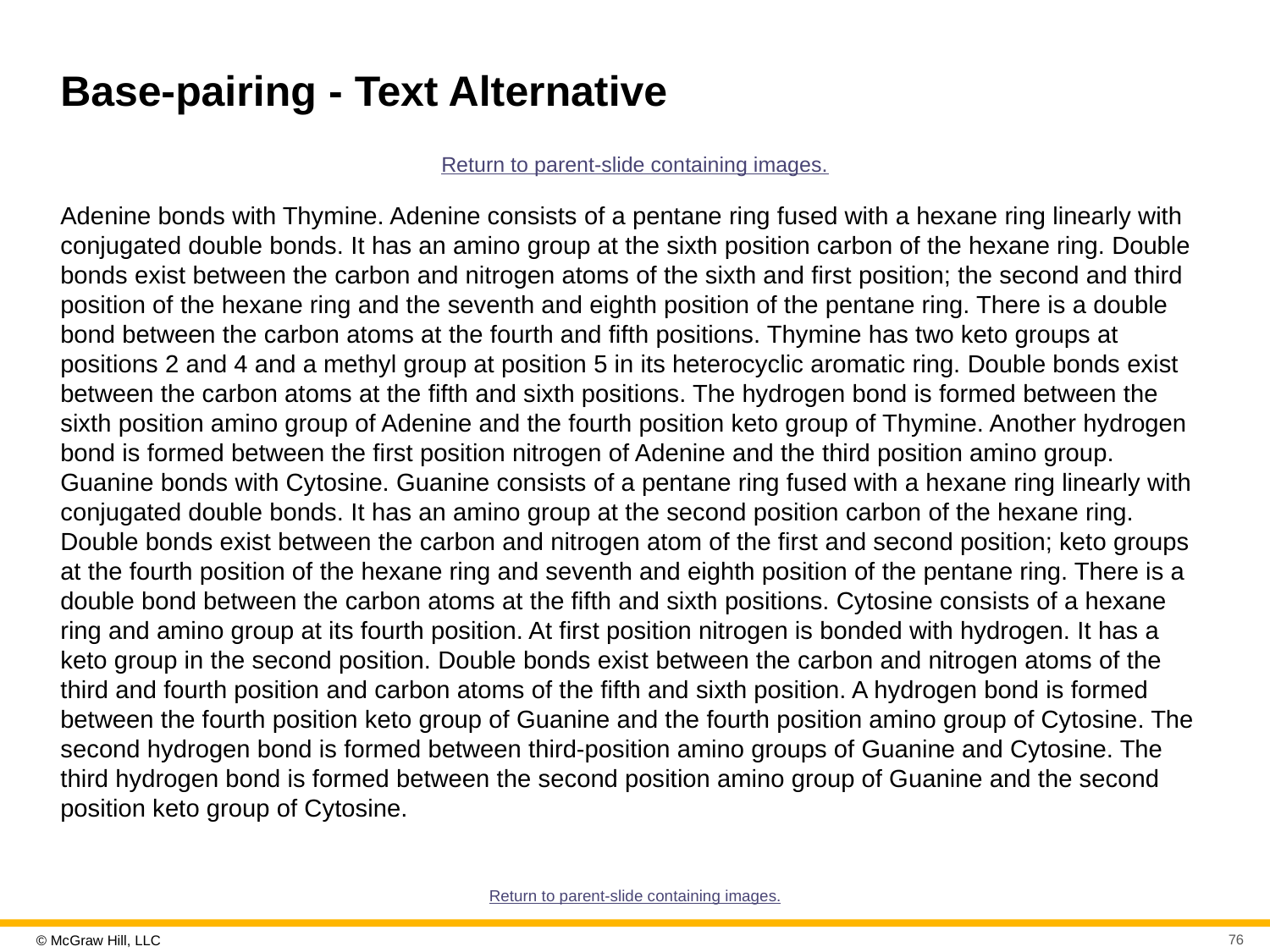

# Base-pairing - Text Alternative
Return to parent-slide containing images.
Adenine bonds with Thymine. Adenine consists of a pentane ring fused with a hexane ring linearly with conjugated double bonds. It has an amino group at the sixth position carbon of the hexane ring. Double bonds exist between the carbon and nitrogen atoms of the sixth and first position; the second and third position of the hexane ring and the seventh and eighth position of the pentane ring. There is a double bond between the carbon atoms at the fourth and fifth positions. Thymine has two keto groups at positions 2 and 4 and a methyl group at position 5 in its heterocyclic aromatic ring. Double bonds exist between the carbon atoms at the fifth and sixth positions. The hydrogen bond is formed between the sixth position amino group of Adenine and the fourth position keto group of Thymine. Another hydrogen bond is formed between the first position nitrogen of Adenine and the third position amino group. Guanine bonds with Cytosine. Guanine consists of a pentane ring fused with a hexane ring linearly with conjugated double bonds. It has an amino group at the second position carbon of the hexane ring. Double bonds exist between the carbon and nitrogen atom of the first and second position; keto groups at the fourth position of the hexane ring and seventh and eighth position of the pentane ring. There is a double bond between the carbon atoms at the fifth and sixth positions. Cytosine consists of a hexane ring and amino group at its fourth position. At first position nitrogen is bonded with hydrogen. It has a keto group in the second position. Double bonds exist between the carbon and nitrogen atoms of the third and fourth position and carbon atoms of the fifth and sixth position. A hydrogen bond is formed between the fourth position keto group of Guanine and the fourth position amino group of Cytosine. The second hydrogen bond is formed between third-position amino groups of Guanine and Cytosine. The third hydrogen bond is formed between the second position amino group of Guanine and the second position keto group of Cytosine.
Return to parent-slide containing images.
76